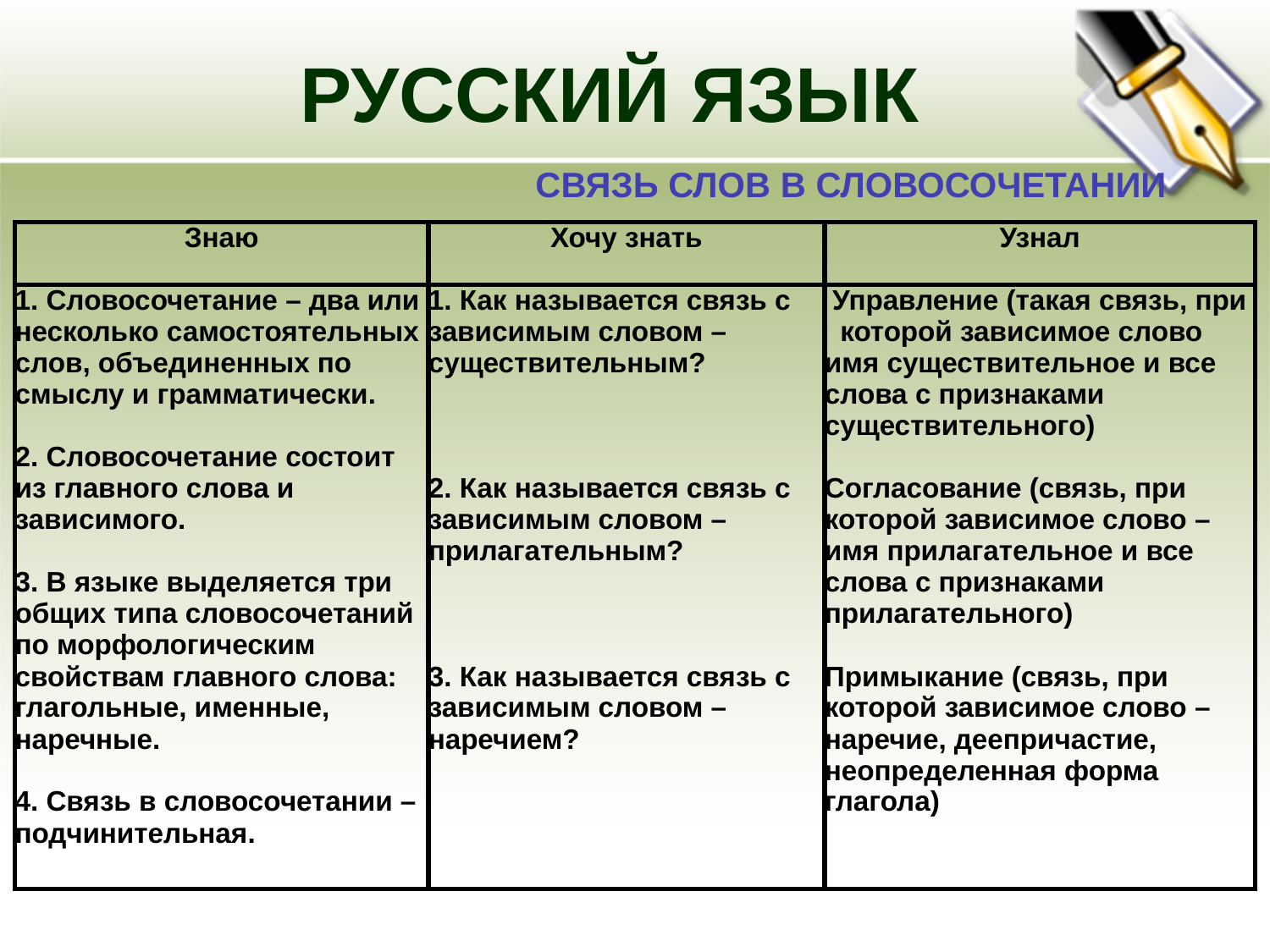

РУССКИЙ ЯЗЫК
СВЯЗЬ СЛОВ В СЛОВОСОЧЕТАНИИ
| Знаю | Хочу знать | Узнал |
| --- | --- | --- |
| 1. Словосочетание – два или несколько самостоятельных слов, объединенных по смыслу и грамматически. 2. Словосочетание состоит из главного слова и зависимого. 3. В языке выделяется три общих типа словосочетаний по морфологическим свойствам главного слова: глагольные, именные, наречные. 4. Связь в словосочетании – подчинительная. | 1. Как называется связь с зависимым словом – существительным?       2. Как называется связь с зависимым словом – прилагательным?       3. Как называется связь с зависимым словом – наречием? | Управление (такая связь, при которой зависимое слово имя существительное и все слова с признаками существительного) Согласование (связь, при которой зависимое слово – имя прилагательное и все слова с признаками прилагательного) Примыкание (связь, при которой зависимое слово – наречие, деепричастие, неопределенная форма глагола) |